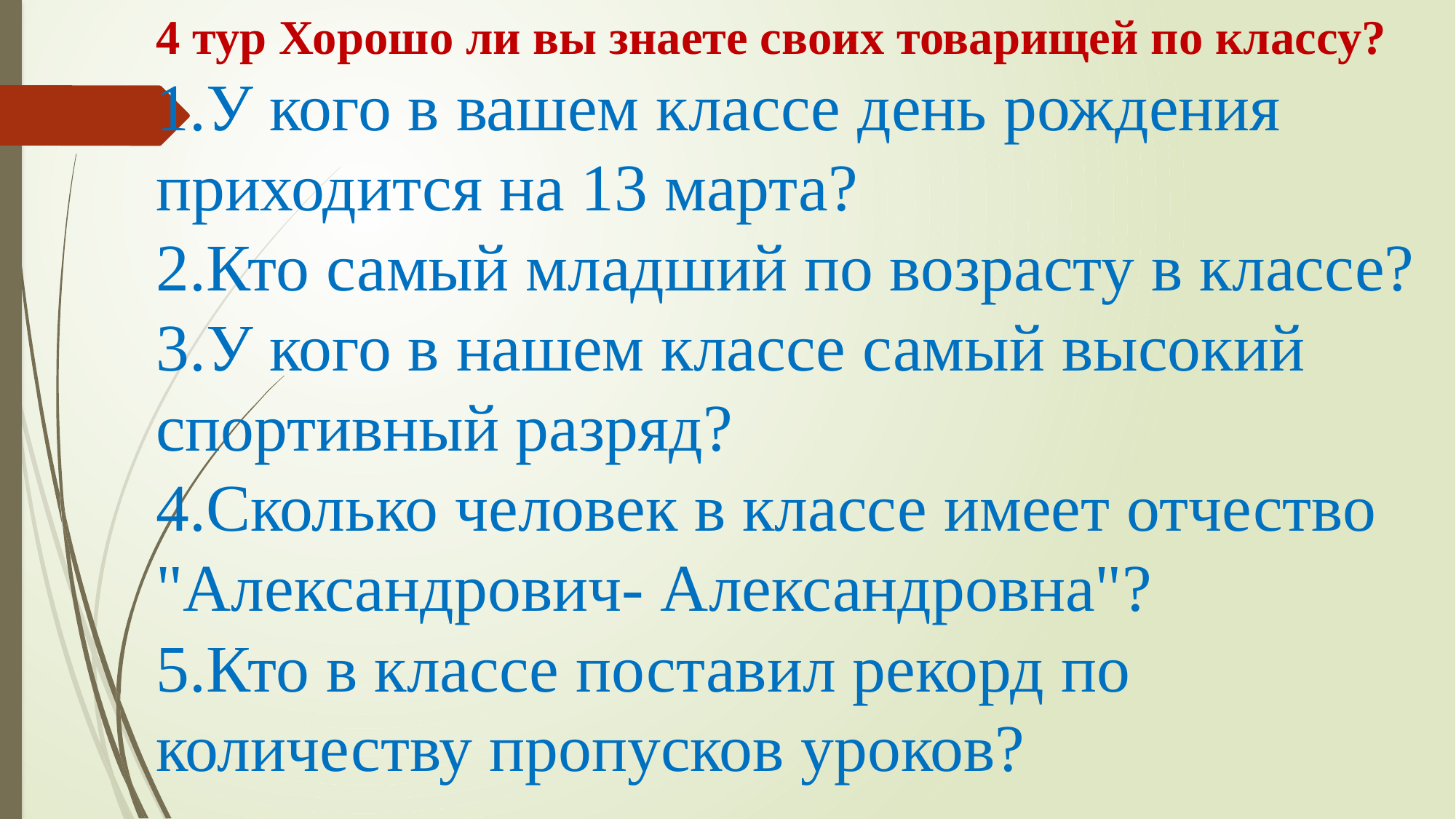

# 4 тур Хорошо ли вы знаете своих товарищей по классу? 1.У кого в вашем классе день рождения приходится на 13 марта? 2.Кто самый младший по возрасту в классе? 3.У кого в нашем классе самый высокий спортивный разряд? 4.Сколько человек в классе имеет отчество "Александрович- Александровна"? 5.Кто в классе поставил рекорд по количеству пропусков уроков?